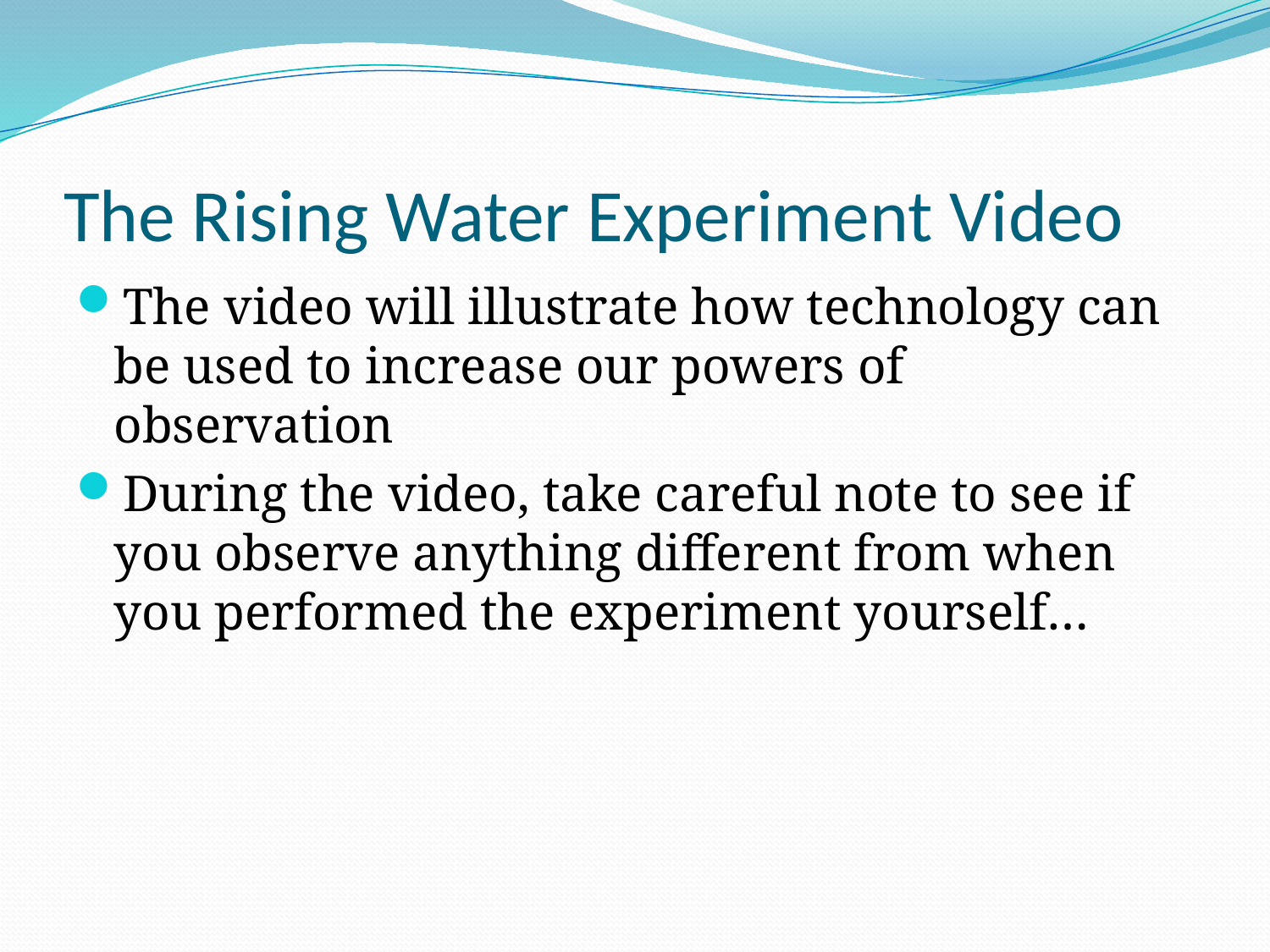

# The Rising Water Experiment Video
The video will illustrate how technology can be used to increase our powers of observation
During the video, take careful note to see if you observe anything different from when you performed the experiment yourself…